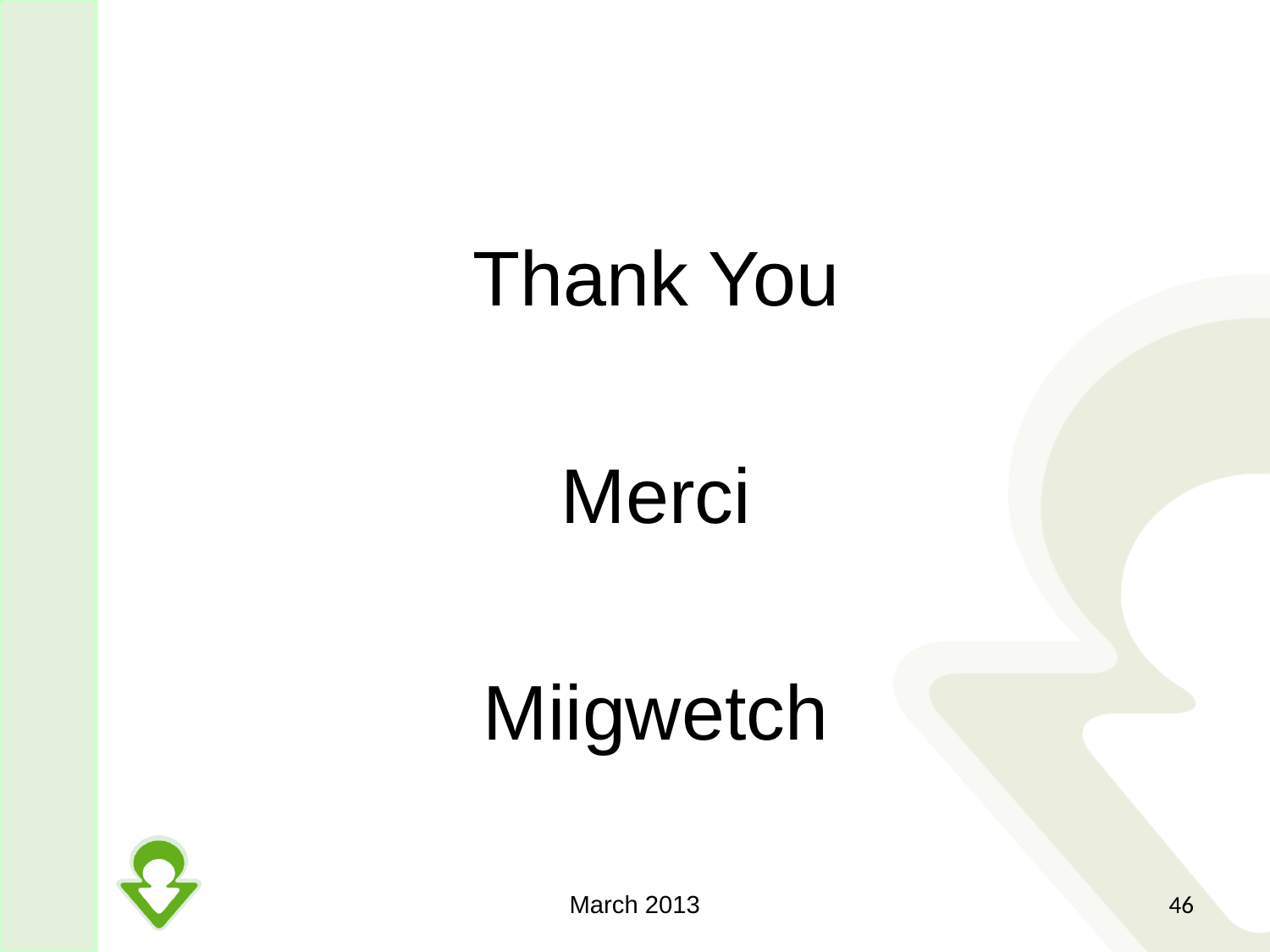

#
Thank You

Merci

Miigwetch
March 2013
46